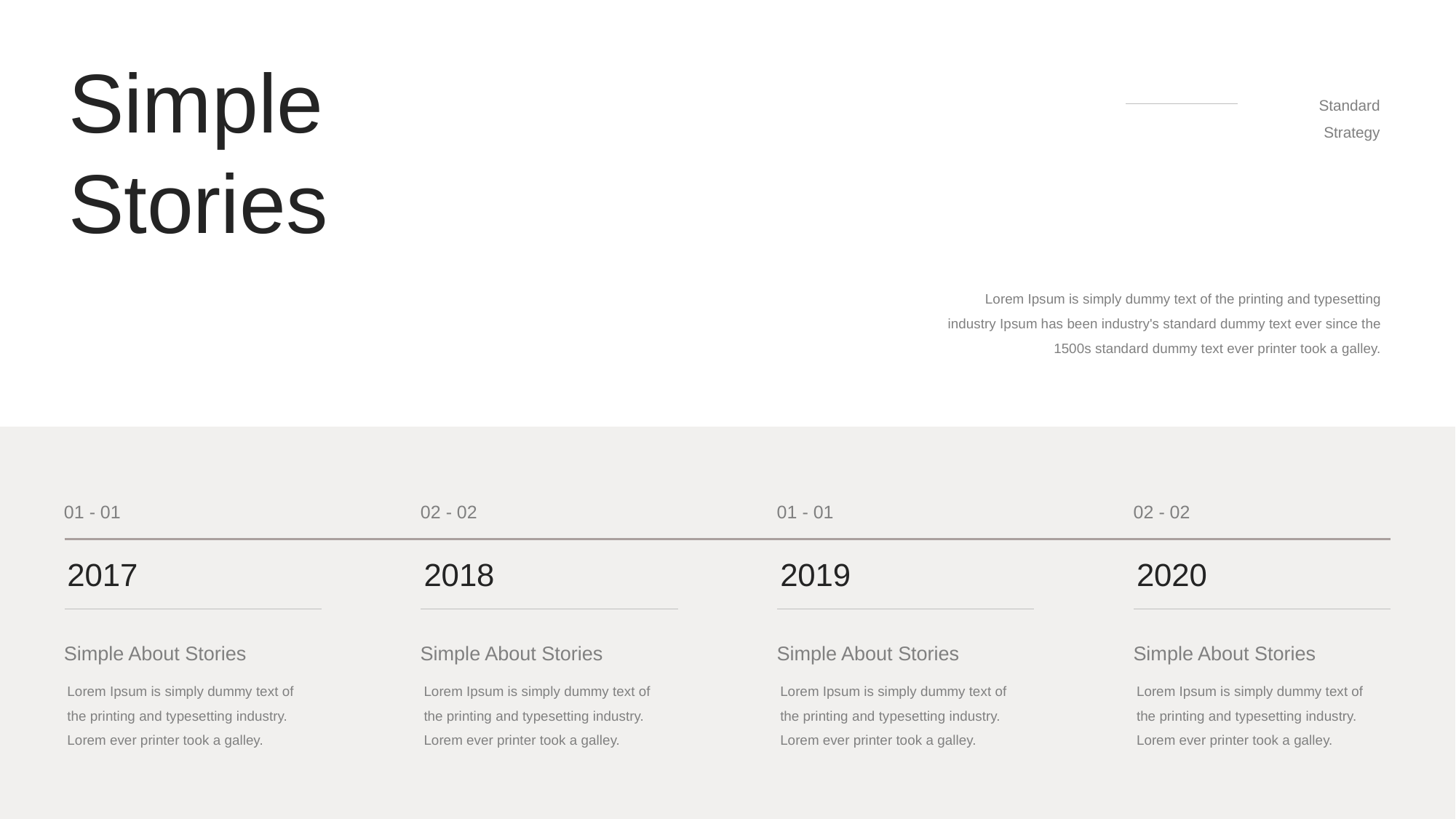

Simple Stories
Standard Strategy
Lorem Ipsum is simply dummy text of the printing and typesetting industry Ipsum has been industry's standard dummy text ever since the 1500s standard dummy text ever printer took a galley.

01 - 01
02 - 02
01 - 01
02 - 02
2017
2018
2019
2020
Simple About Stories
Simple About Stories
Simple About Stories
Simple About Stories
Lorem Ipsum is simply dummy text of the printing and typesetting industry. Lorem ever printer took a galley.
Lorem Ipsum is simply dummy text of the printing and typesetting industry. Lorem ever printer took a galley.
Lorem Ipsum is simply dummy text of the printing and typesetting industry. Lorem ever printer took a galley.
Lorem Ipsum is simply dummy text of the printing and typesetting industry. Lorem ever printer took a galley.